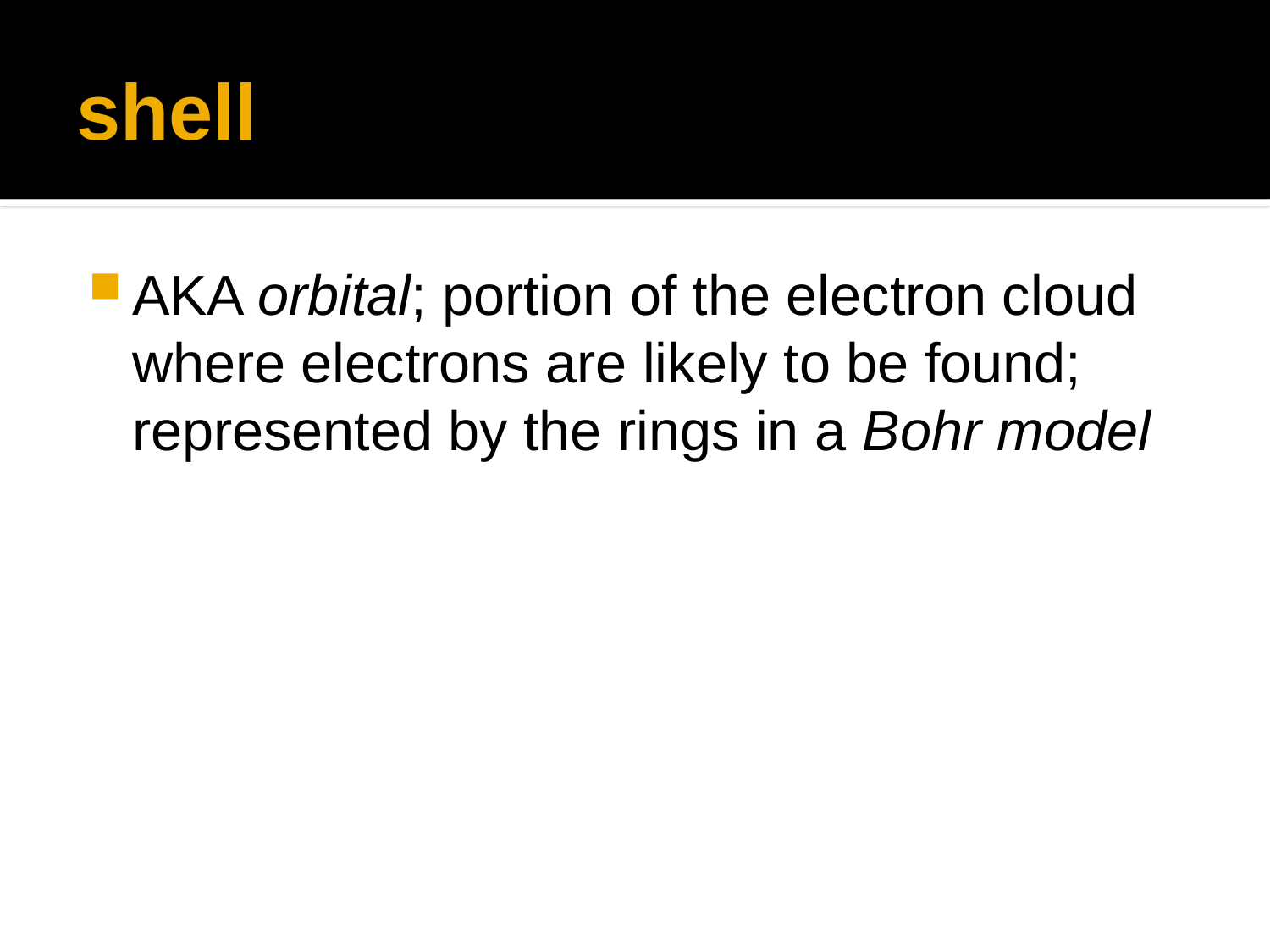

# shell
AKA orbital; portion of the electron cloud where electrons are likely to be found; represented by the rings in a Bohr model